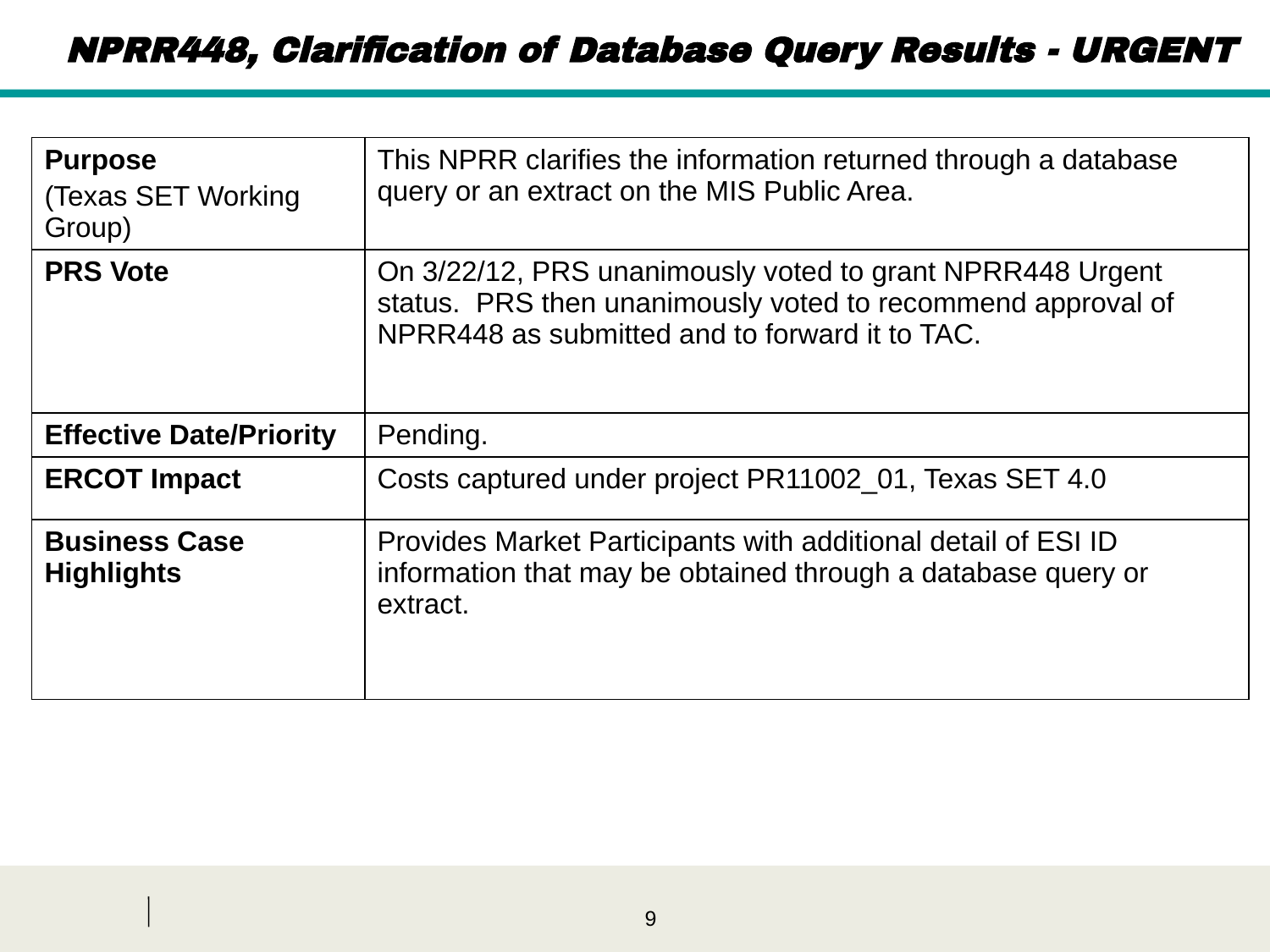

NPRR448, Clarification of Database Query Results - Urgent
| Purpose (Texas SET Working Group) | This NPRR clarifies the information returned through a database query or an extract on the MIS Public Area. |
| --- | --- |
| PRS Vote | On 3/22/12, PRS unanimously voted to grant NPRR448 Urgent status. PRS then unanimously voted to recommend approval of NPRR448 as submitted and to forward it to TAC. |
| Effective Date/Priority | Pending. |
| ERCOT Impact | Costs captured under project PR11002\_01, Texas SET 4.0 |
| Business Case Highlights | Provides Market Participants with additional detail of ESI ID information that may be obtained through a database query or extract. |